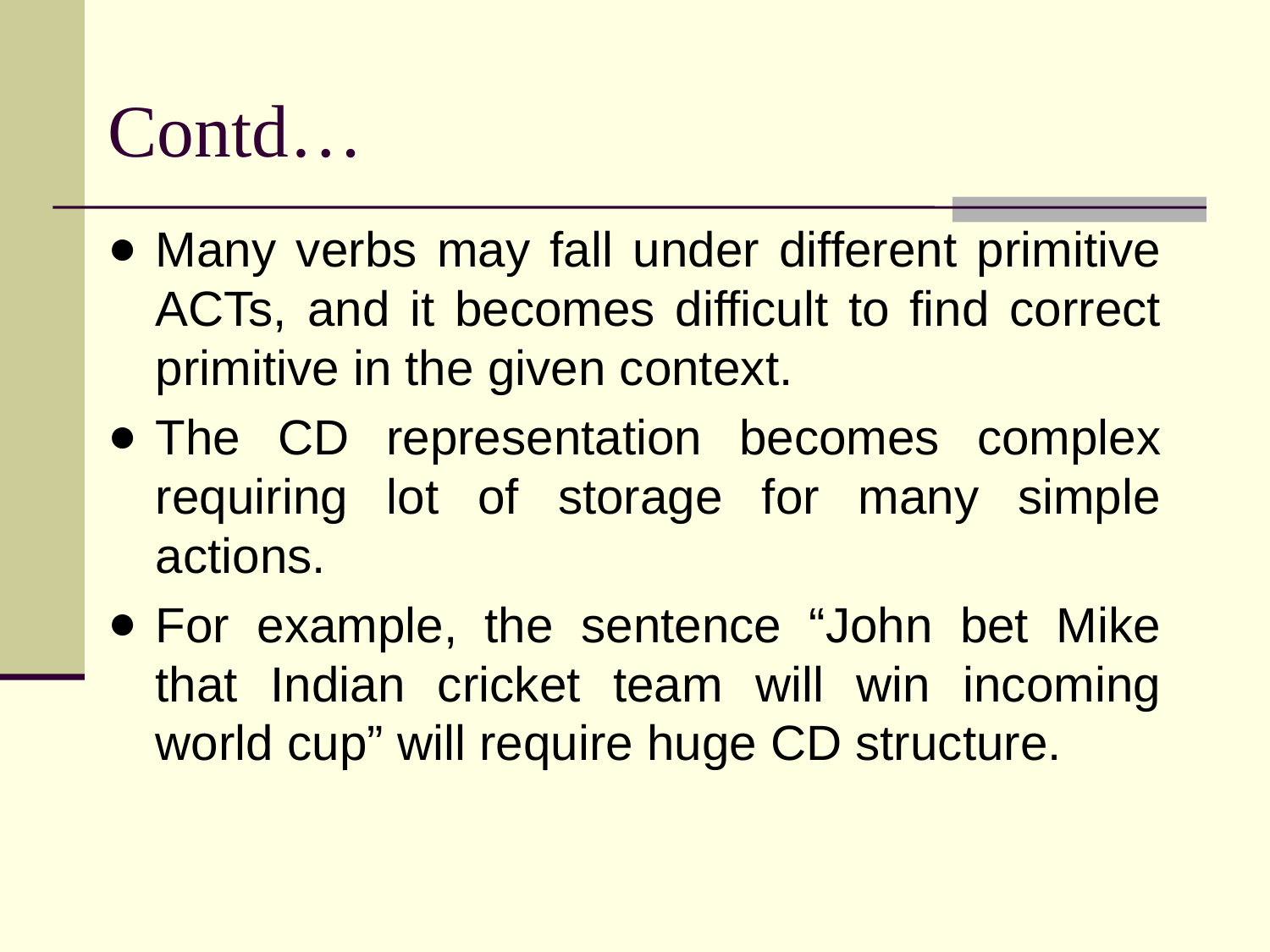

# Contd…
Many verbs may fall under different primitive ACTs, and it becomes difficult to find correct primitive in the given context.
The CD representation becomes complex requiring lot of storage for many simple actions.
For example, the sentence “John bet Mike that Indian cricket team will win incoming world cup” will require huge CD structure.